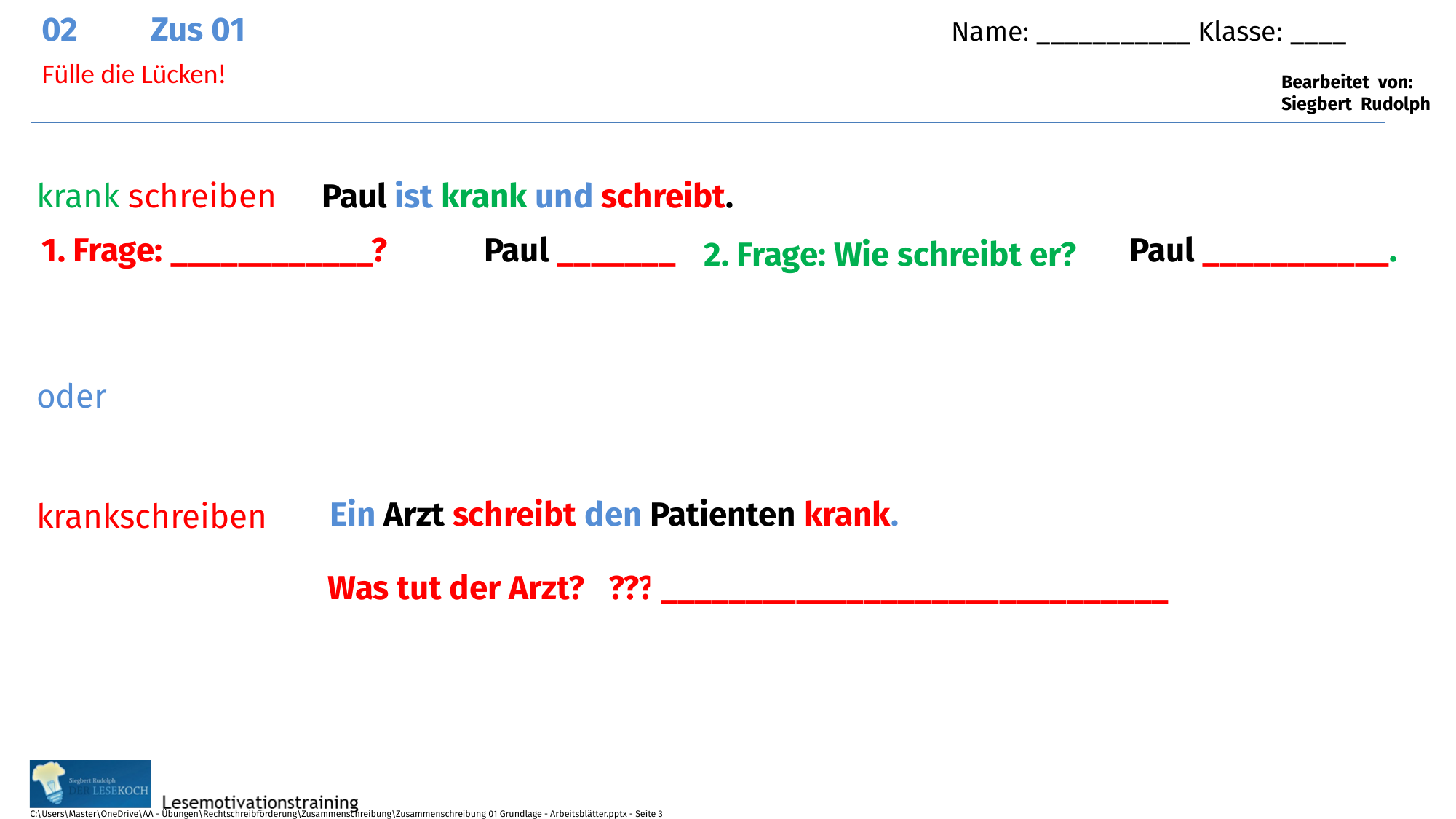

02	Zus 01					      	                    Name: ___________ Klasse: ____
Fülle die Lücken!
krank schreiben

oder

krankschreiben
Paul ist krank und schreibt.
1. Frage: ____________?
Paul ___________.
Paul _______
2. Frage: Wie schreibt er?
Ein Arzt schreibt den Patienten krank.
______________________________
Was tut der Arzt?   ?????

C:\Users\Master\OneDrive\AA - Übungen\Rechtschreibförderung\Zusammenschreibung\Zusammenschreibung 01 Grundlage - Arbeitsblätter.pptx - Seite 3